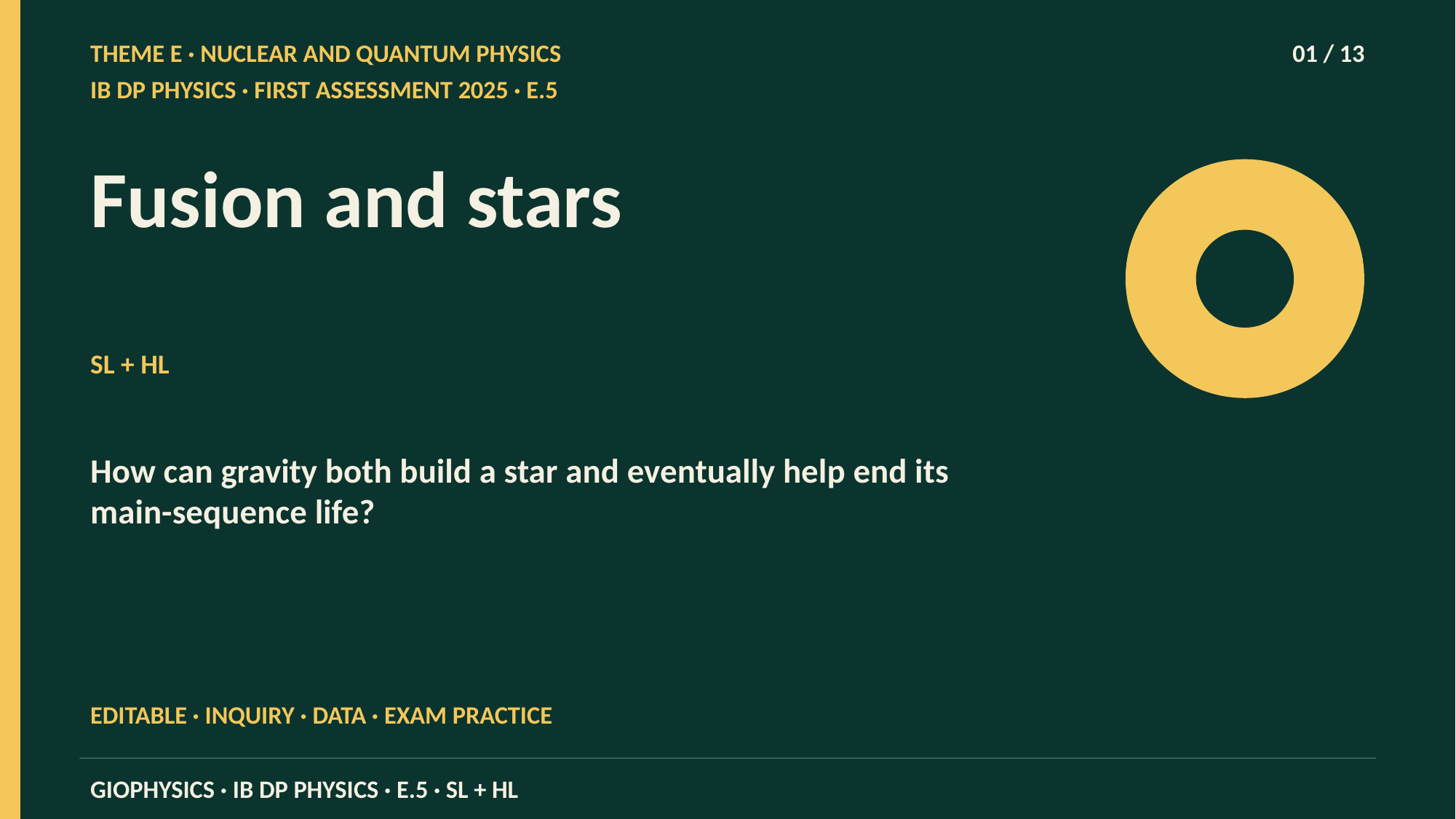

THEME E · NUCLEAR AND QUANTUM PHYSICS
01 / 13
IB DP PHYSICS · FIRST ASSESSMENT 2025 · E.5
Fusion and stars

SL + HL
How can gravity both build a star and eventually help end its main-sequence life?
EDITABLE · INQUIRY · DATA · EXAM PRACTICE

GIOPHYSICS · IB DP PHYSICS · E.5 · SL + HL